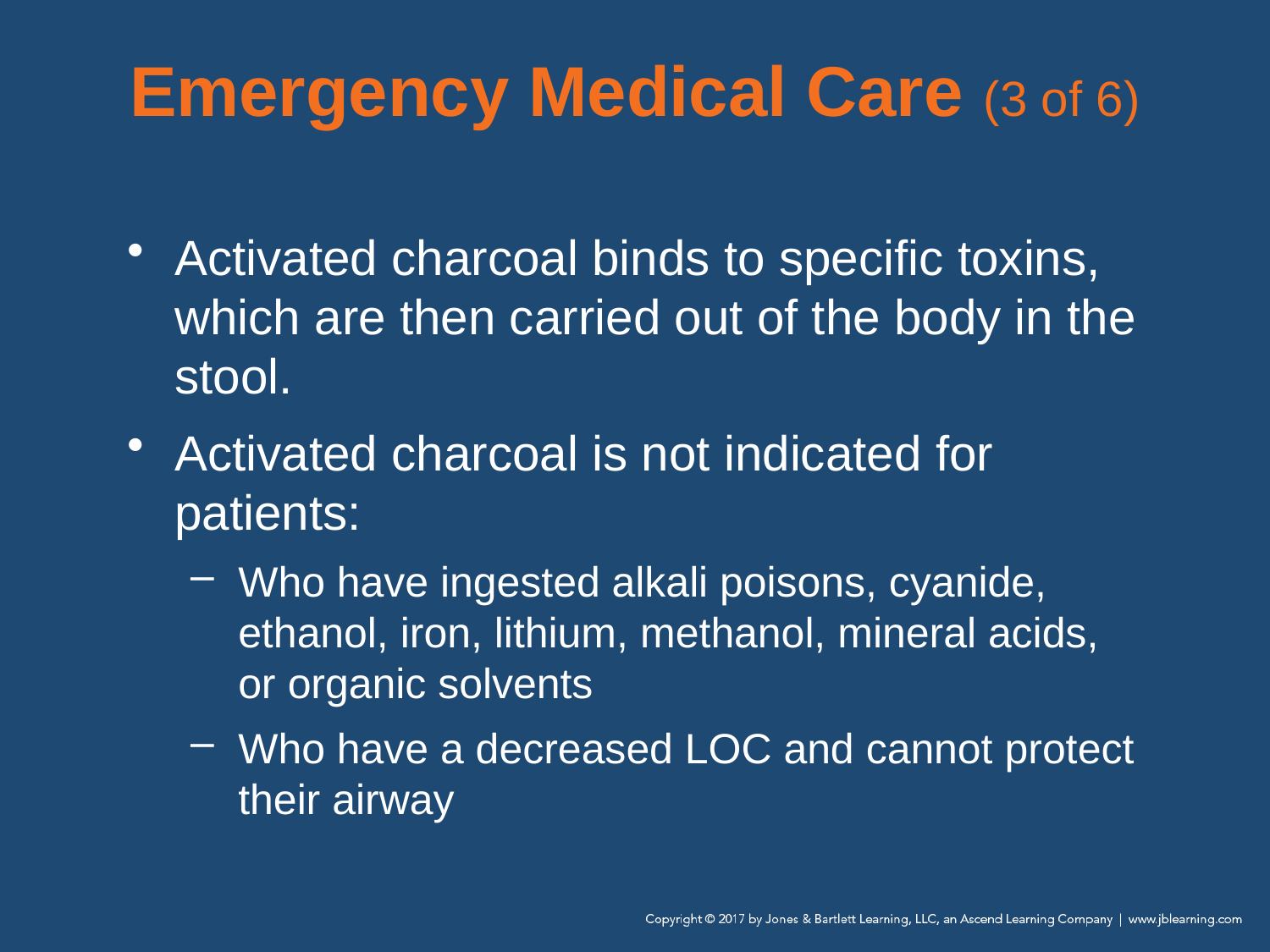

# Emergency Medical Care (3 of 6)
Activated charcoal binds to specific toxins, which are then carried out of the body in the stool.
Activated charcoal is not indicated for patients:
Who have ingested alkali poisons, cyanide, ethanol, iron, lithium, methanol, mineral acids, or organic solvents
Who have a decreased LOC and cannot protect their airway